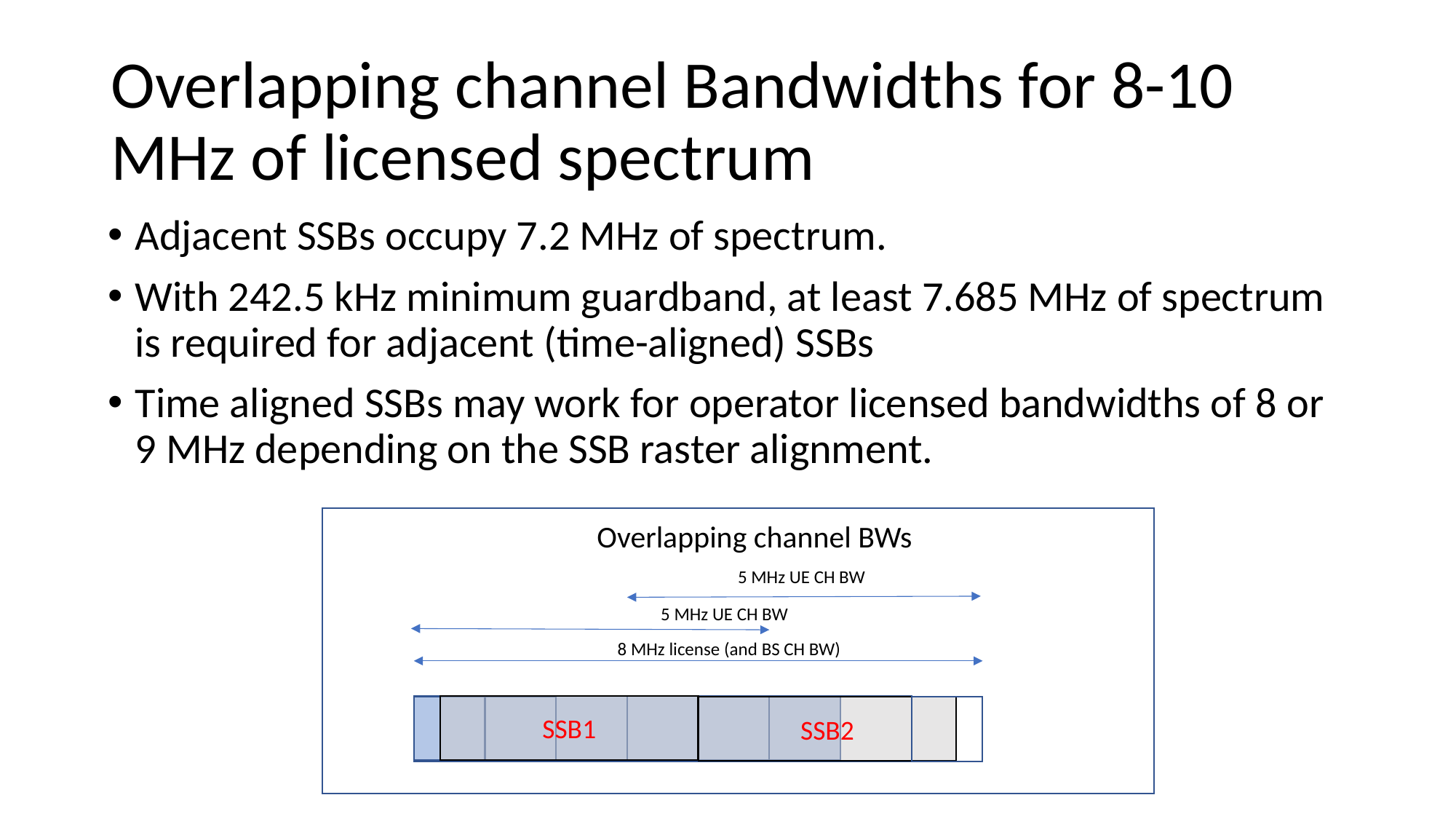

# Overlapping channel Bandwidths for 8-10 MHz of licensed spectrum
Adjacent SSBs occupy 7.2 MHz of spectrum.
With 242.5 kHz minimum guardband, at least 7.685 MHz of spectrum is required for adjacent (time-aligned) SSBs
Time aligned SSBs may work for operator licensed bandwidths of 8 or 9 MHz depending on the SSB raster alignment.

Overlapping channel BWs
5 MHz UE CH BW
5 MHz UE CH BW
8 MHz license (and BS CH BW)
SSB1

SSB2